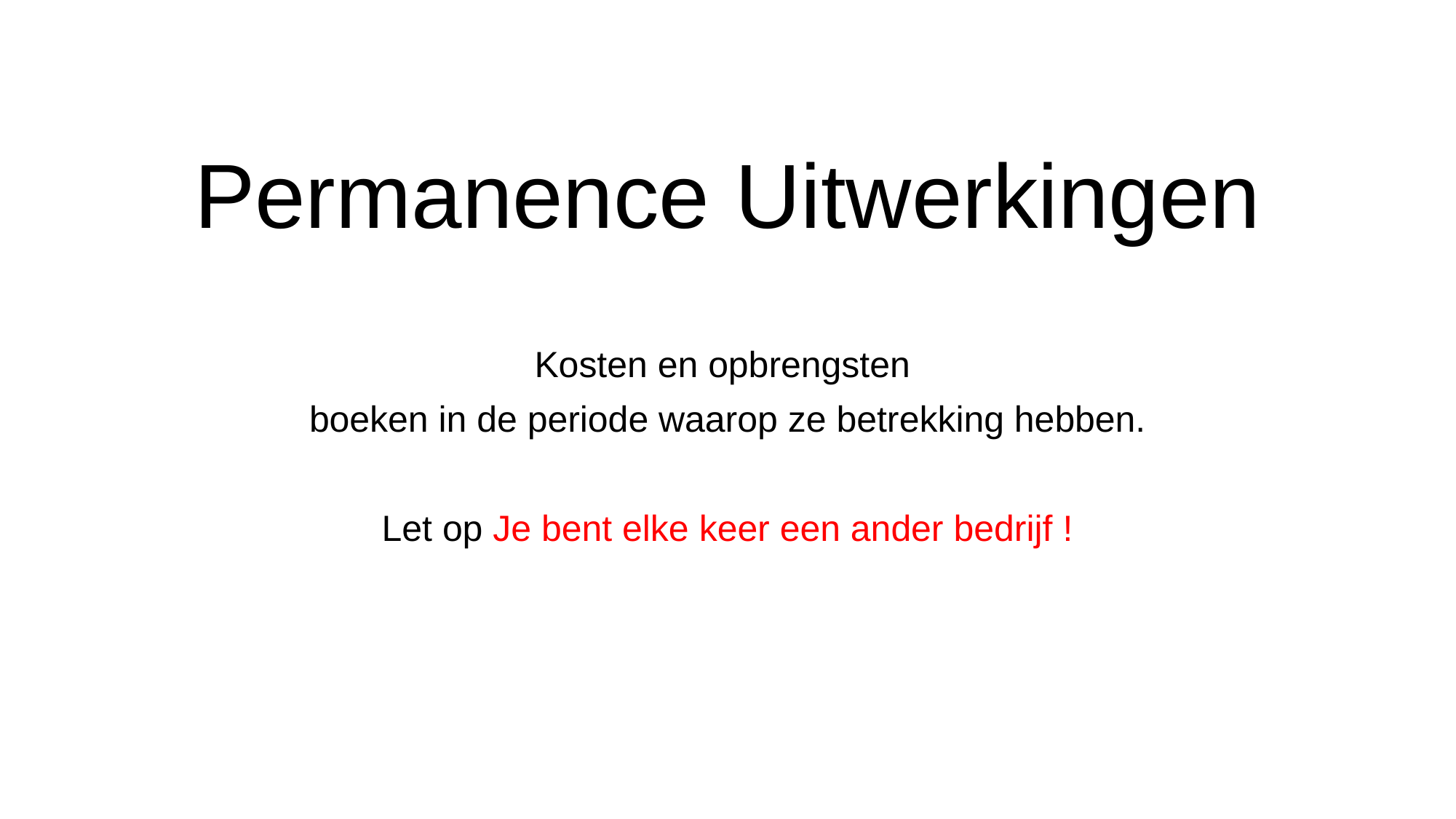

# Permanence Uitwerkingen
Kosten en opbrengsten
boeken in de periode waarop ze betrekking hebben.

Let op Je bent elke keer een ander bedrijf !